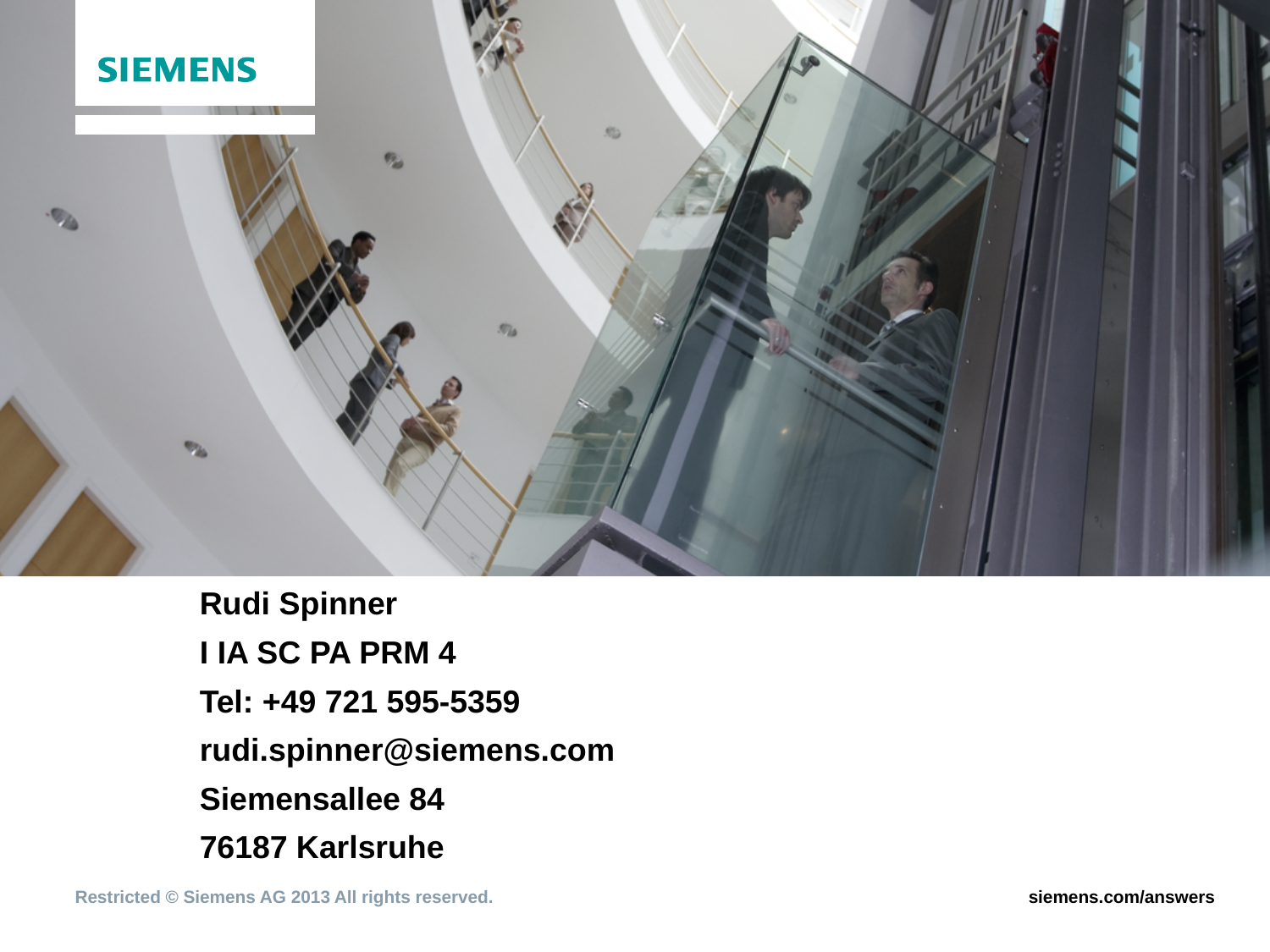

Rudi Spinner
I IA SC PA PRM 4
Tel: +49 721 595-5359
rudi.spinner@siemens.com
Siemensallee 84
76187 Karlsruhe